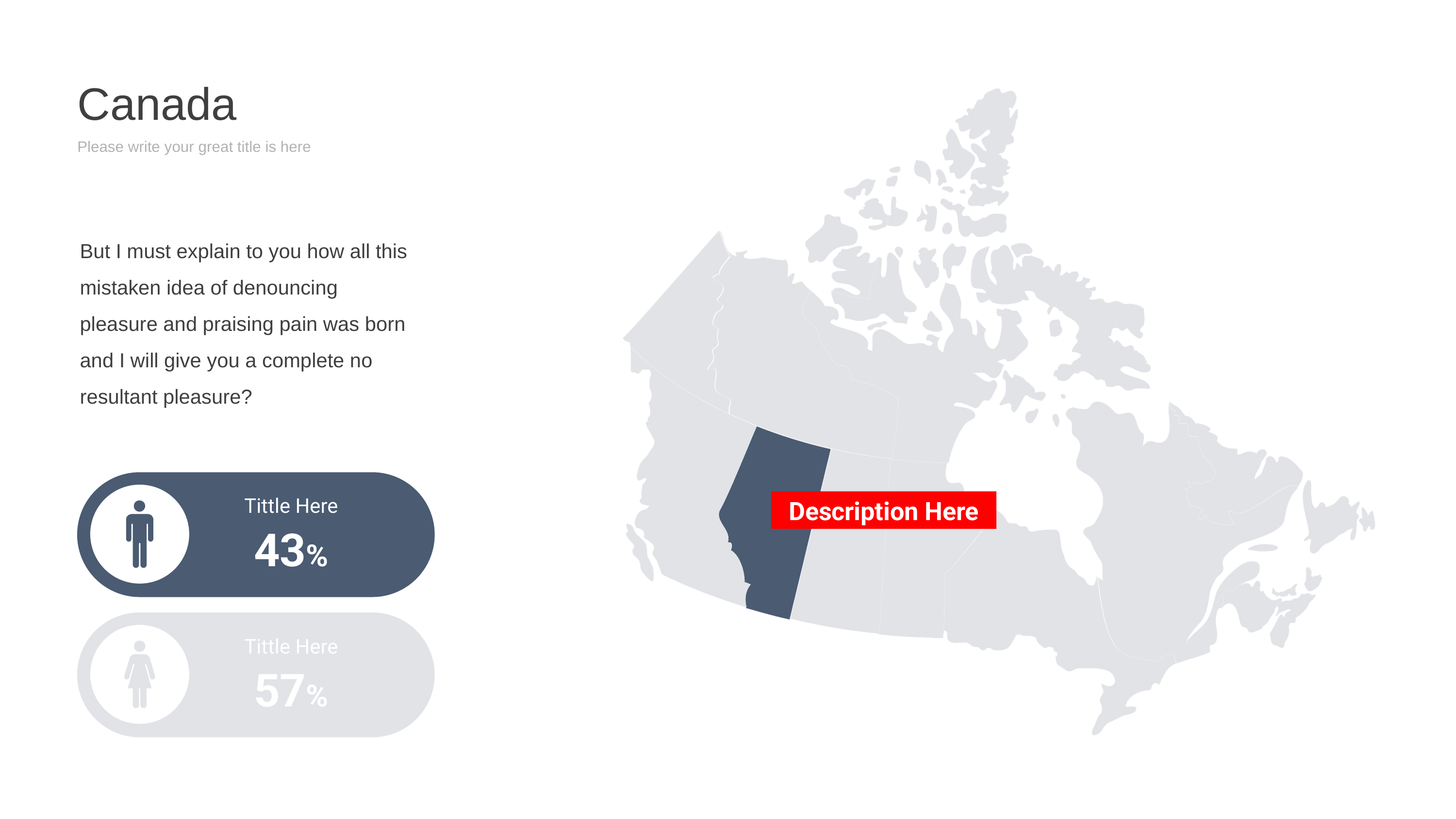

Canada

Please write your great title is here
But I must explain to you how all this mistaken idea of denouncing pleasure and praising pain was born and I will give you a complete no resultant pleasure?

Tittle Here
43%
Description Here

Tittle Here
57%